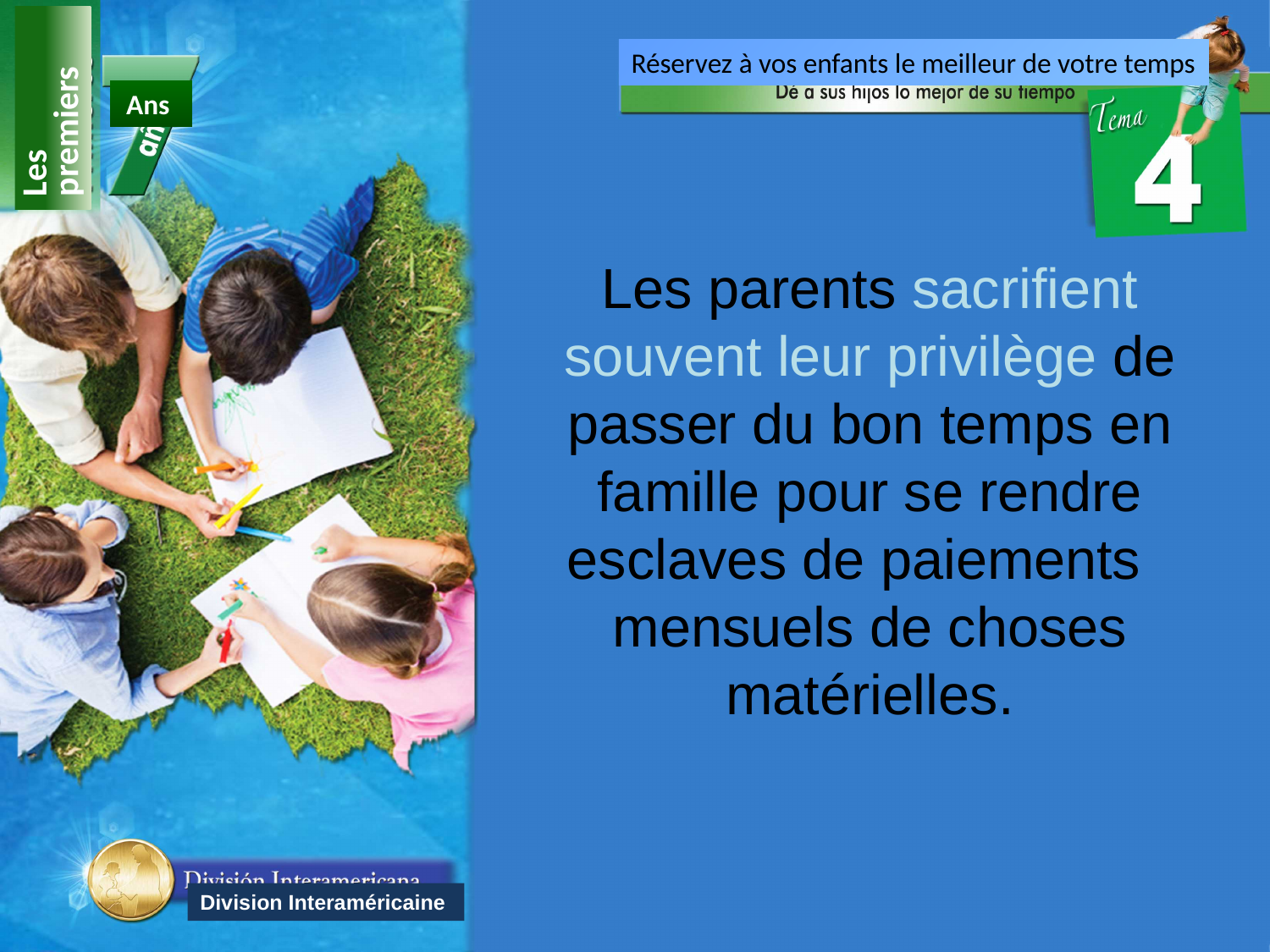

Réservez à vos enfants le meilleur de votre temps
Les premiers
Ans
Les parents sacrifient souvent leur privilège de passer du bon temps en famille pour se rendre esclaves de paiements   mensuels de choses matérielles.

Division Interaméricaine